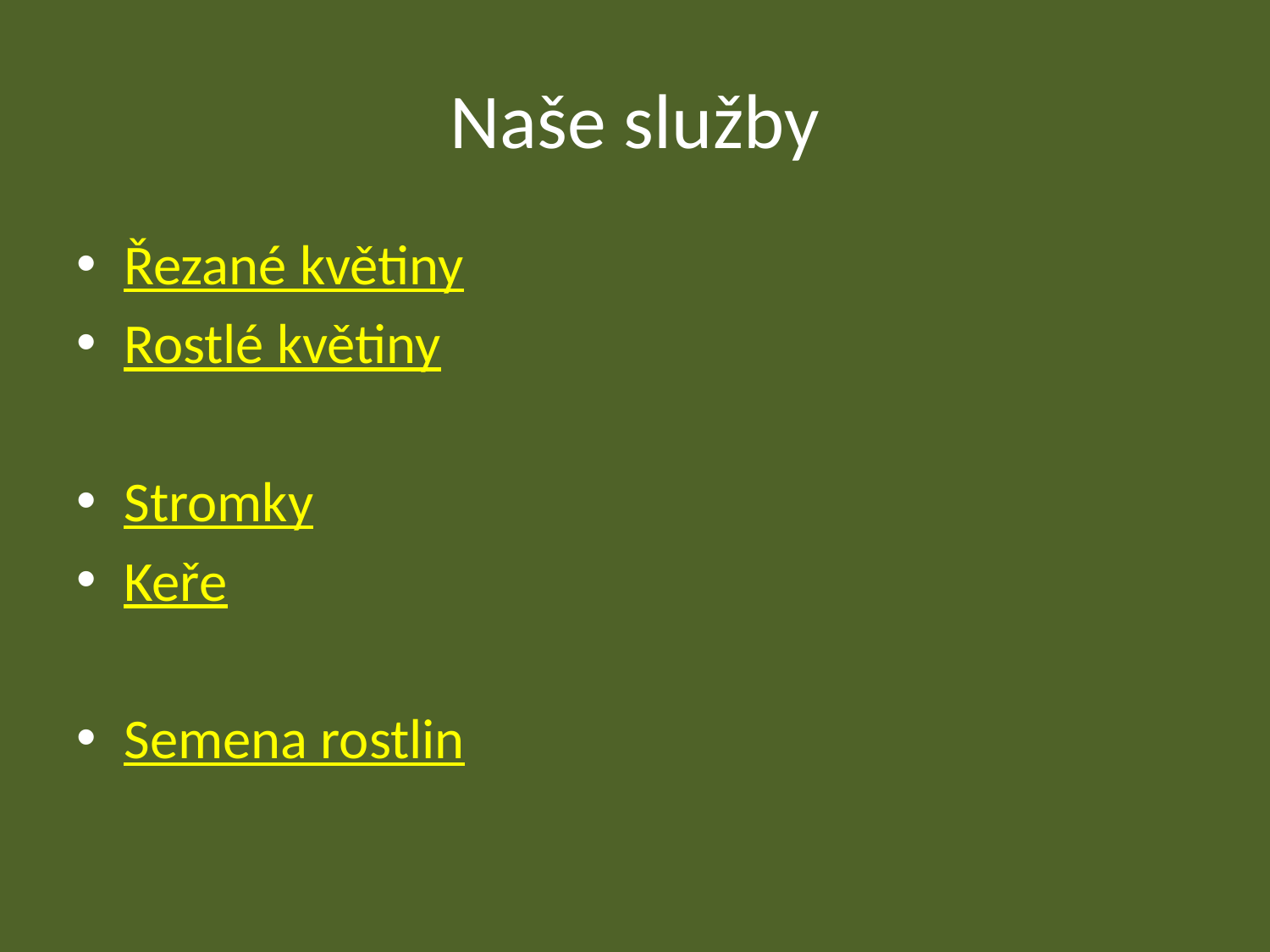

# Naše služby
Řezané květiny
Rostlé květiny

Stromky
Keře

Semena rostlin